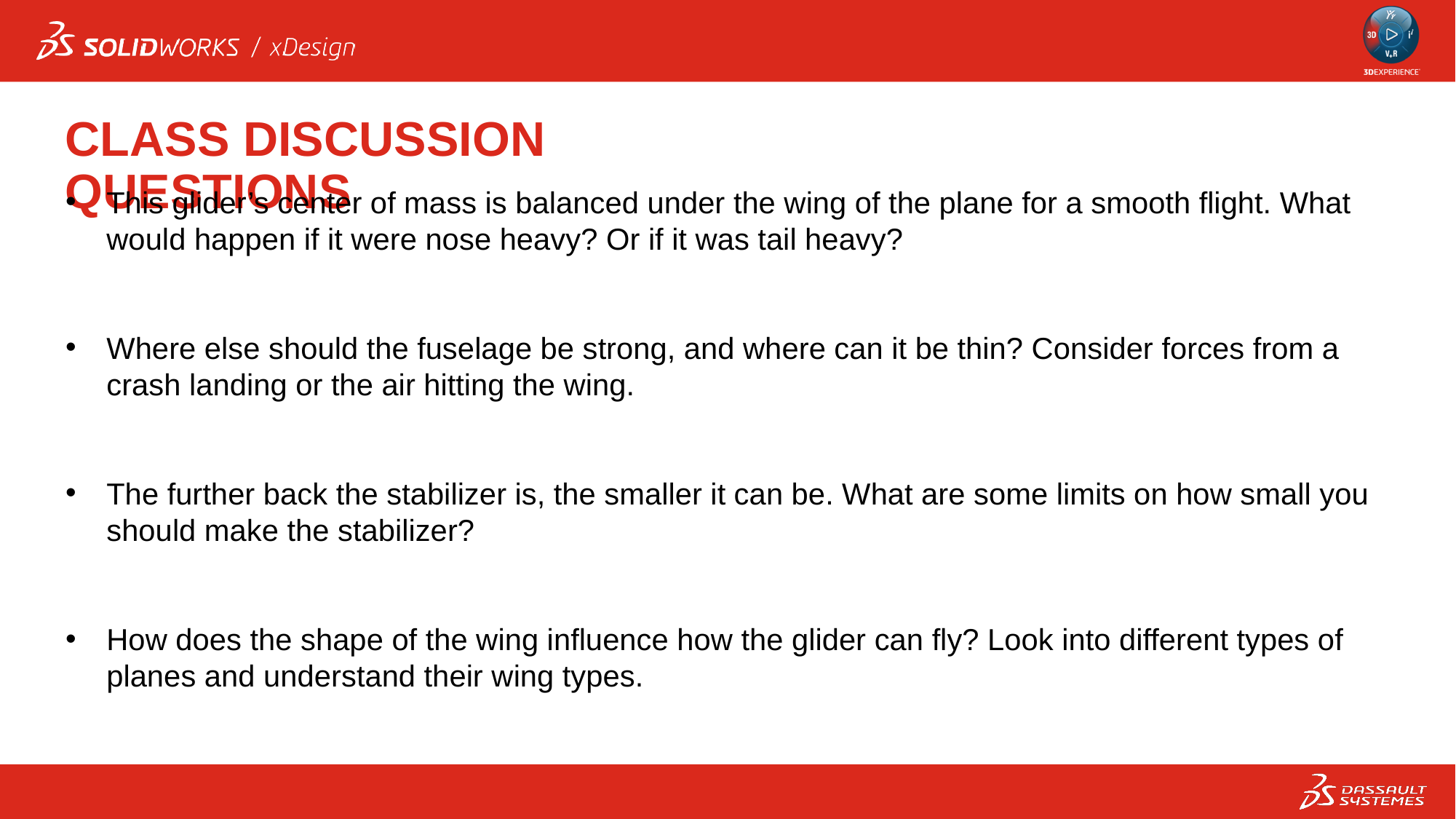

CLASS DISCUSSION QUESTIONS

This glider’s center of mass is balanced under the wing of the plane for a smooth flight. What would happen if it were nose heavy? Or if it was tail heavy?

Where else should the fuselage be strong, and where can it be thin? Consider forces from a crash landing or the air hitting the wing.

The further back the stabilizer is, the smaller it can be. What are some limits on how small you should make the stabilizer?

How does the shape of the wing influence how the glider can fly? Look into different types of planes and understand their wing types.